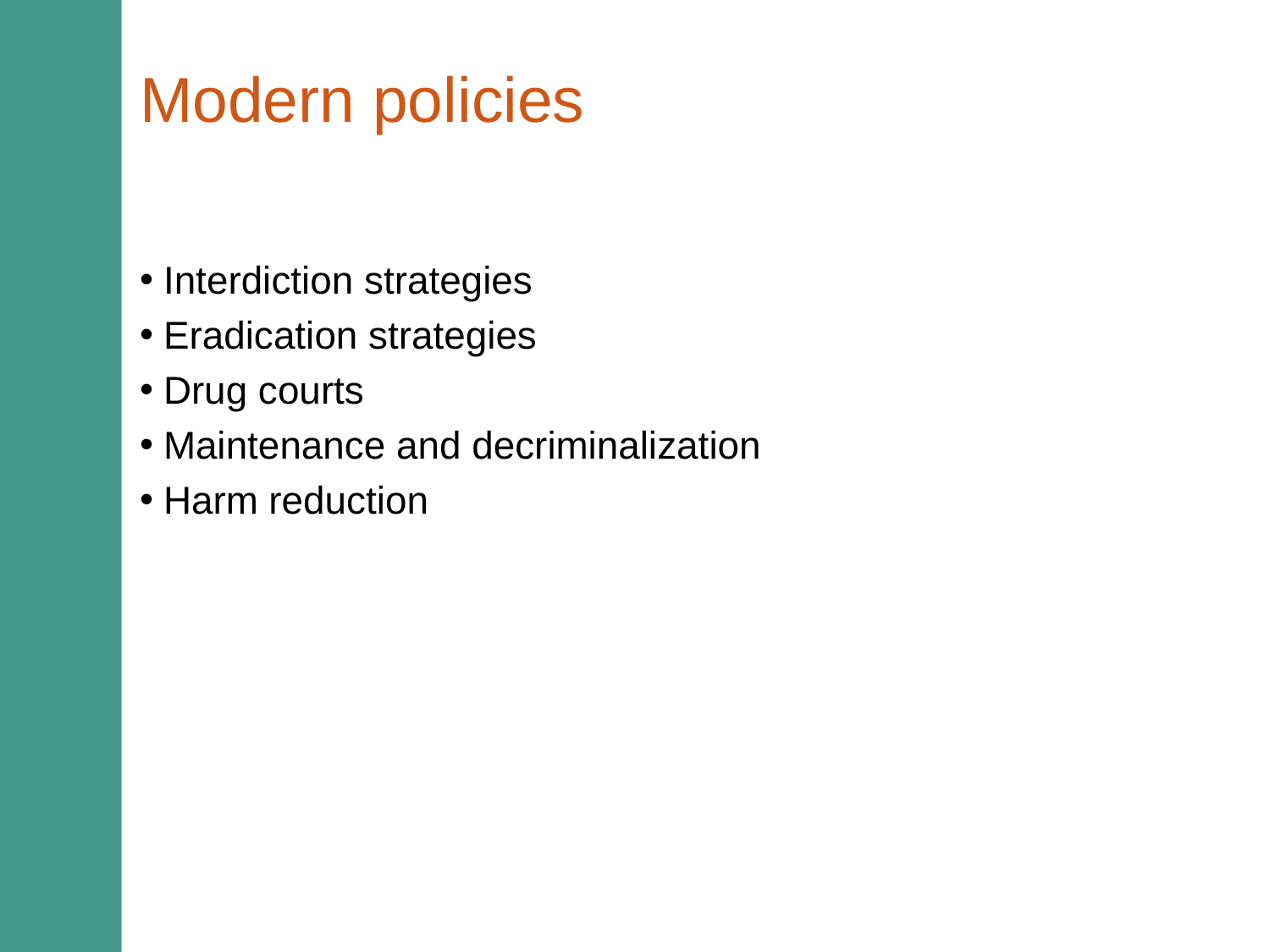

# Modern policies
Interdiction strategies
Eradication strategies
Drug courts
Maintenance and decriminalization
Harm reduction